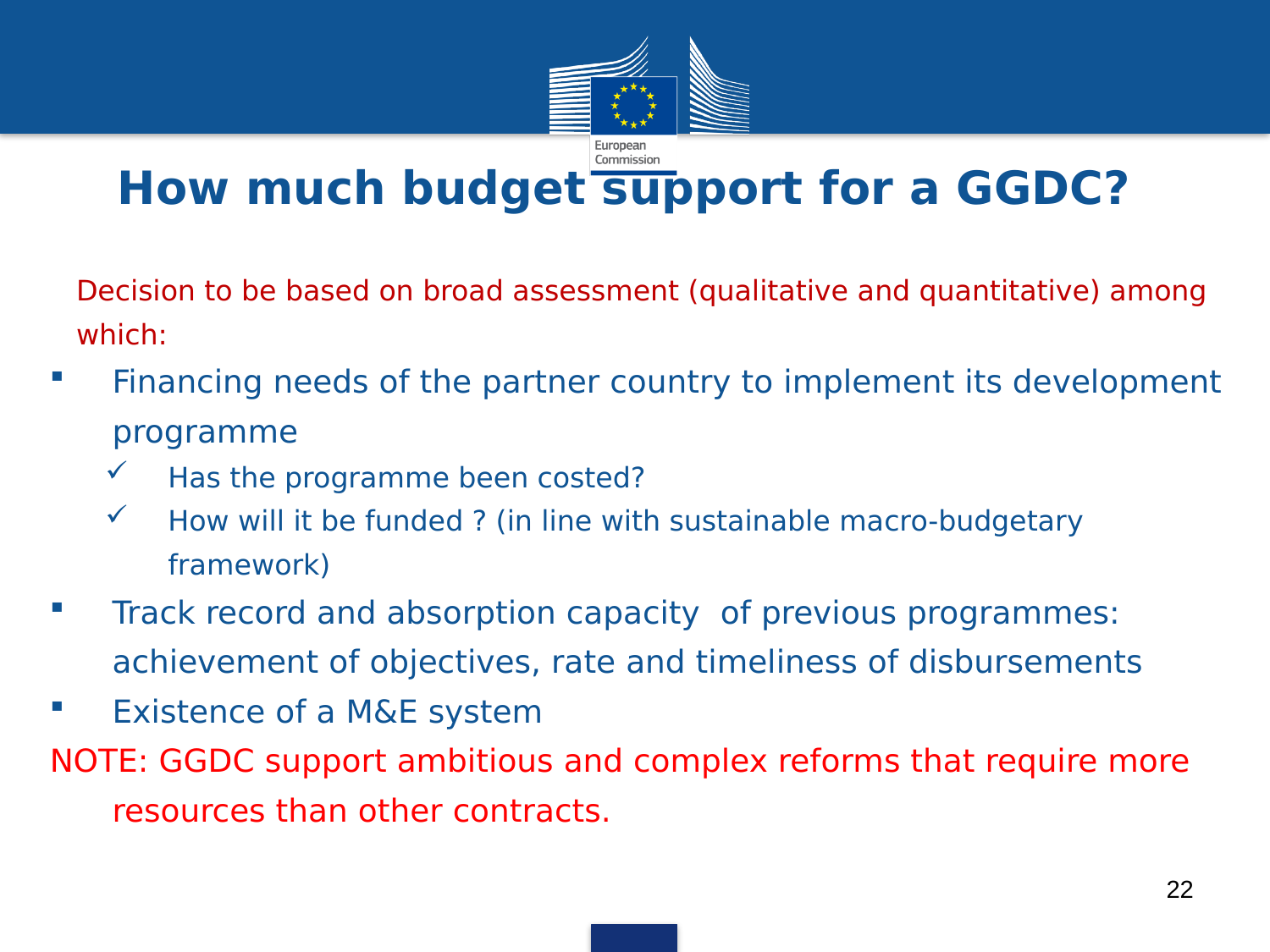

# How much budget support for a GGDC?
Decision to be based on broad assessment (qualitative and quantitative) among which:
Financing needs of the partner country to implement its development programme
Has the programme been costed?
How will it be funded ? (in line with sustainable macro-budgetary framework)
Track record and absorption capacity  of previous programmes: achievement of objectives, rate and timeliness of disbursements
Existence of a M&E system
NOTE: GGDC support ambitious and complex reforms that require more resources than other contracts.

22